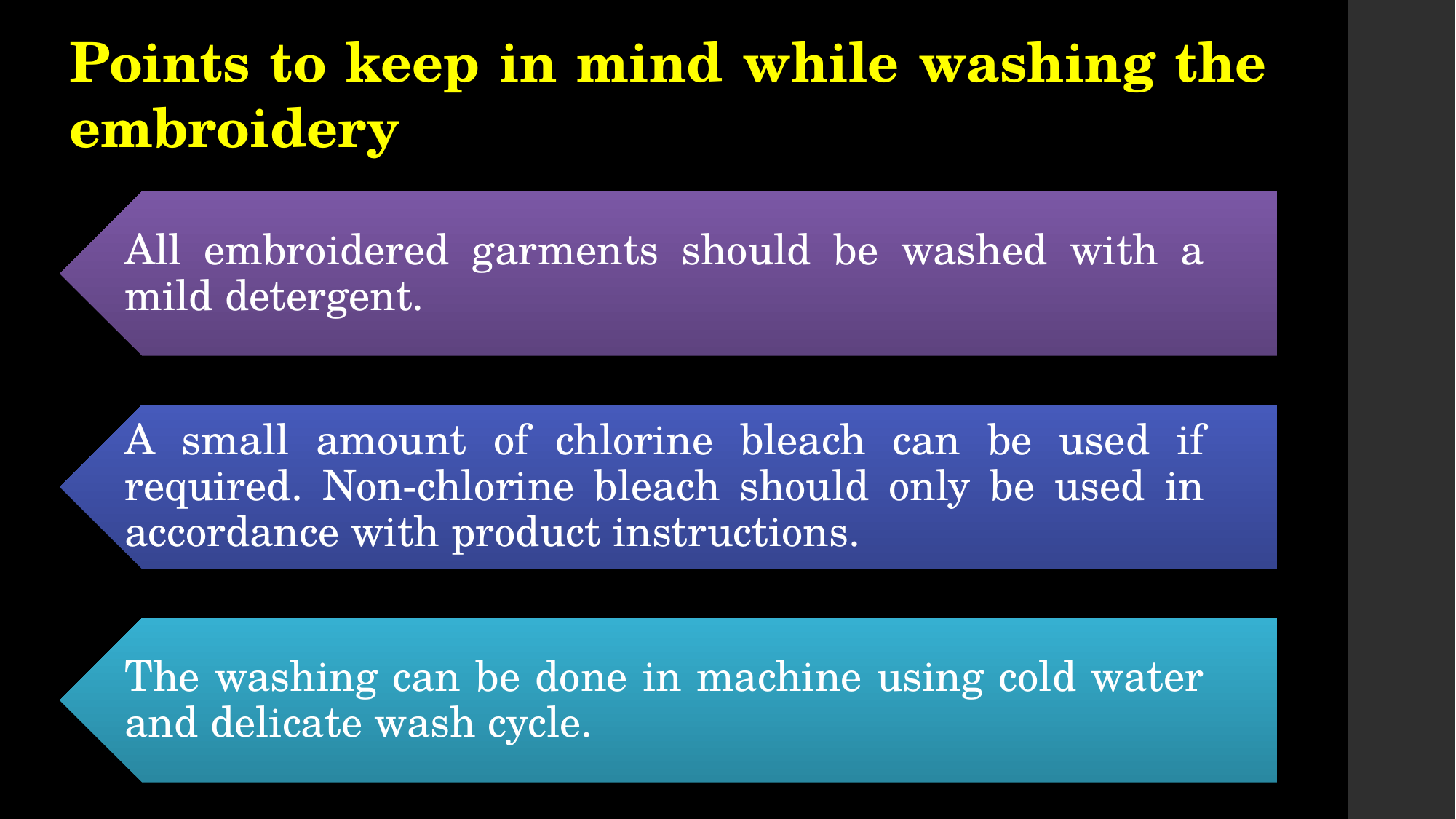

# Points to keep in mind while washing the embroidery
All embroidered garments should be washed with a mild detergent.
A small amount of chlorine bleach can be used if required. Non-chlorine bleach should only be used in accordance with product instructions.
The washing can be done in machine using cold water and delicate wash cycle.